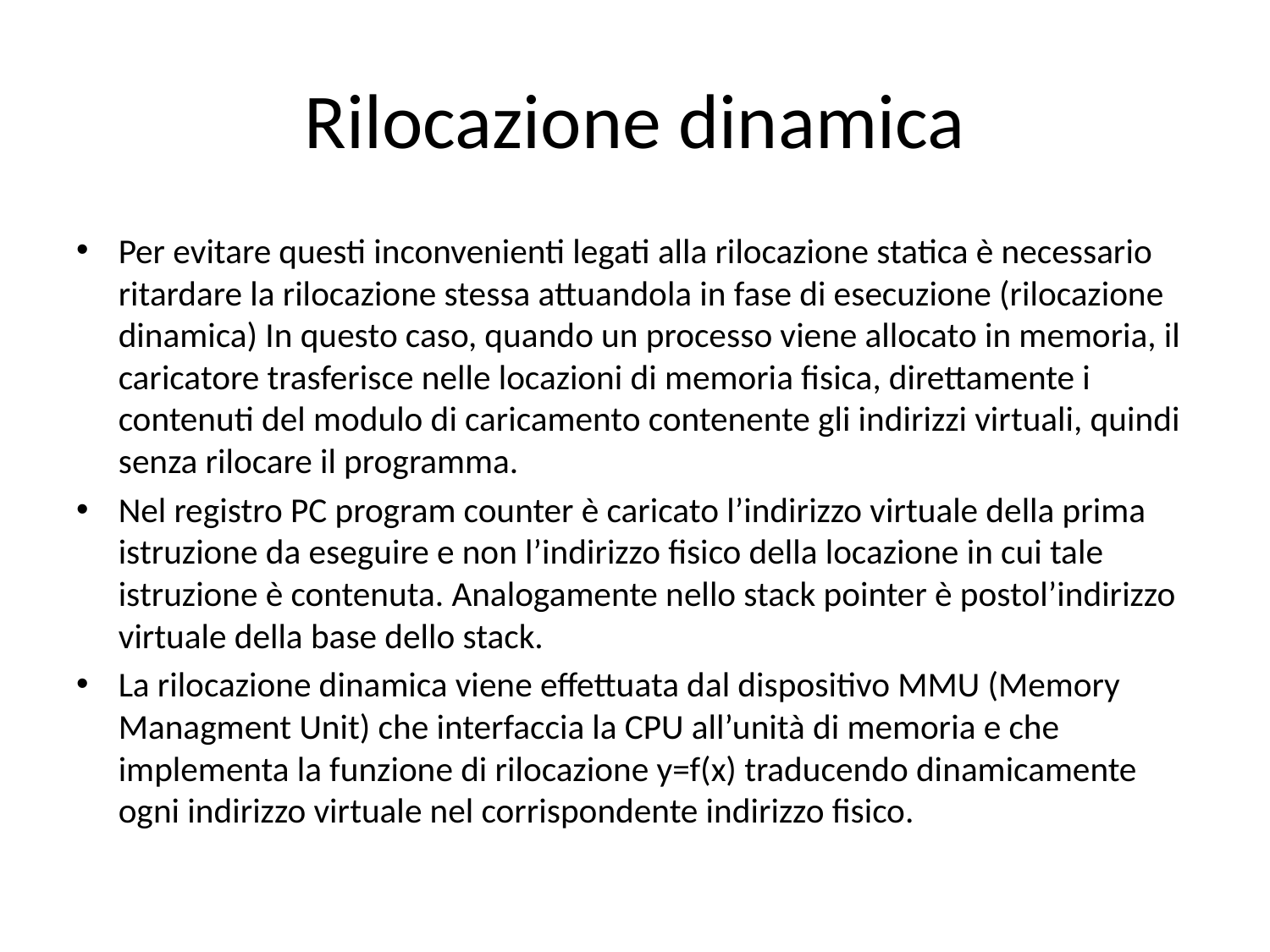

# Rilocazione dinamica
Per evitare questi inconvenienti legati alla rilocazione statica è necessario ritardare la rilocazione stessa attuandola in fase di esecuzione (rilocazione dinamica) In questo caso, quando un processo viene allocato in memoria, il caricatore trasferisce nelle locazioni di memoria fisica, direttamente i contenuti del modulo di caricamento contenente gli indirizzi virtuali, quindi senza rilocare il programma.
Nel registro PC program counter è caricato l’indirizzo virtuale della prima istruzione da eseguire e non l’indirizzo fisico della locazione in cui tale istruzione è contenuta. Analogamente nello stack pointer è postol’indirizzo virtuale della base dello stack.
La rilocazione dinamica viene effettuata dal dispositivo MMU (Memory Managment Unit) che interfaccia la CPU all’unità di memoria e che implementa la funzione di rilocazione y=f(x) traducendo dinamicamente ogni indirizzo virtuale nel corrispondente indirizzo fisico.